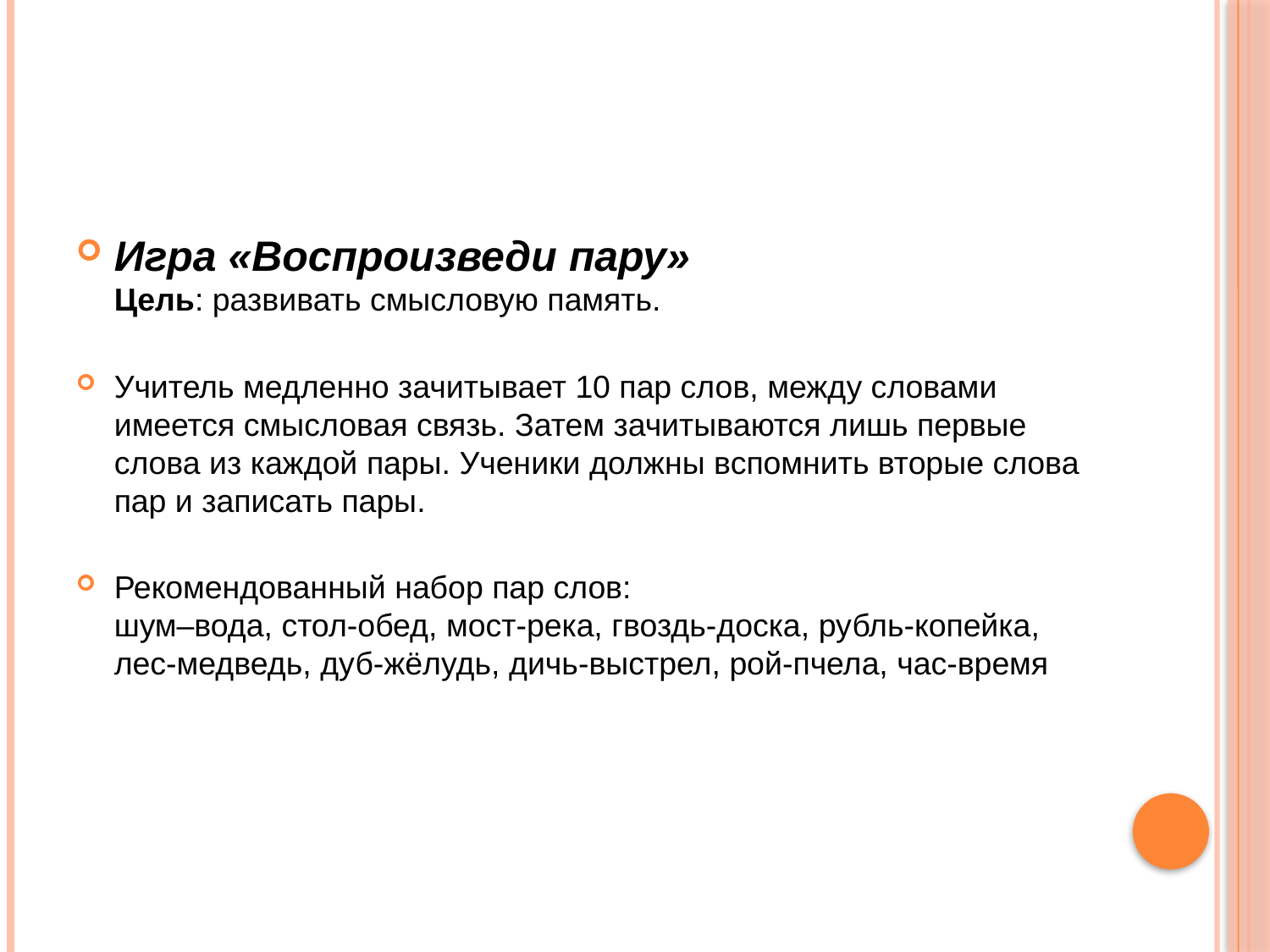

#
Игра «Воспроизведи пару» 
Цель: развивать смысловую память.
Учитель медленно зачитывает 10 пар слов, между словами имеется смысловая связь. Затем зачитываются лишь первые слова из каждой пары. Ученики должны вспомнить вторые слова пар и записать пары.
Рекомендованный набор пар слов: 
шум–вода, стол-обед, мост-река, гвоздь-доска, рубль-копейка, лес-медведь, дуб-жёлудь, дичь-выстрел, рой-пчела, час-время